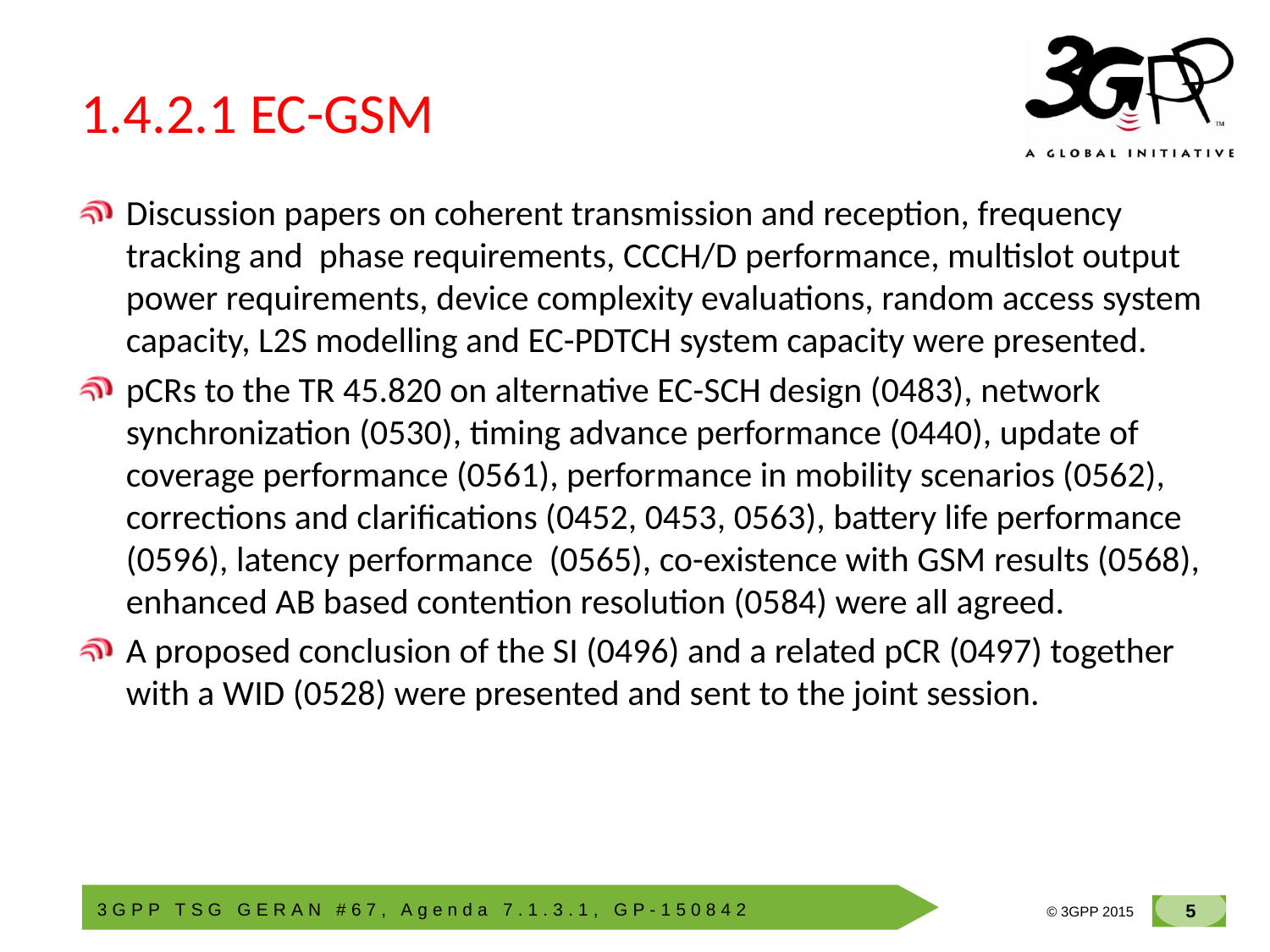

# 1.4.2.1 EC-GSM
Discussion papers on coherent transmission and reception, frequency tracking and  phase requirements, CCCH/D performance, multislot output power requirements, device complexity evaluations, random access system capacity, L2S modelling and EC-PDTCH system capacity were presented.
pCRs to the TR 45.820 on alternative EC-SCH design (0483), network synchronization (0530), timing advance performance (0440), update of coverage performance (0561), performance in mobility scenarios (0562), corrections and clarifications (0452, 0453, 0563), battery life performance (0596), latency performance  (0565), co-existence with GSM results (0568), enhanced AB based contention resolution (0584) were all agreed.
A proposed conclusion of the SI (0496) and a related pCR (0497) together with a WID (0528) were presented and sent to the joint session.